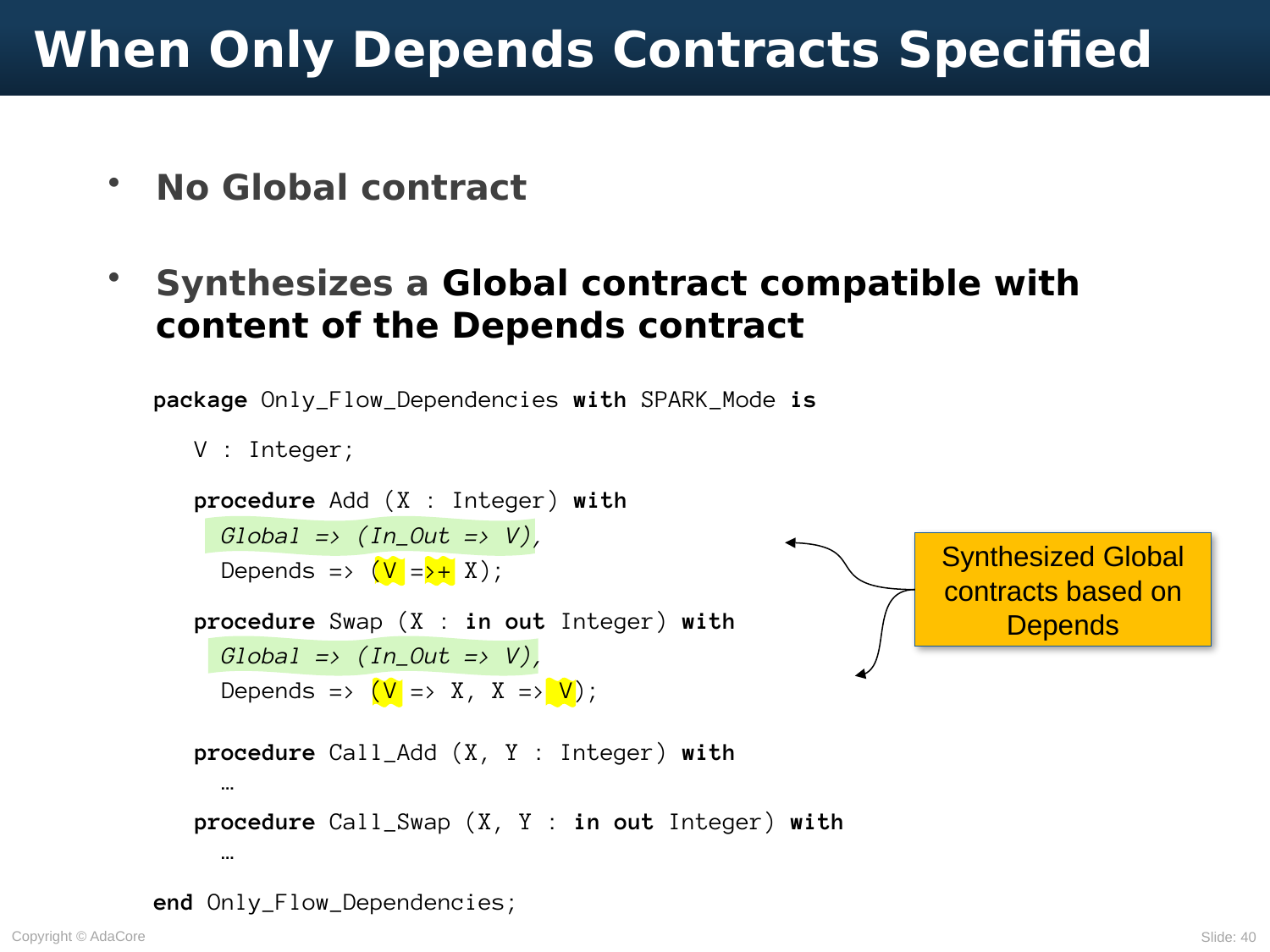

# When Only Depends Contracts Specified
No Global contract
Synthesizes a Global contract compatible with content of the Depends contract

package Only_Flow_Dependencies with SPARK_Mode is
   V : Integer;
   procedure Add (X : Integer) with
     Global => (In_Out => V),
     Depends => (V =>+ X);
   procedure Swap (X : in out Integer) with
     Global => (In_Out => V),
     Depends => (V => X, X => V);
   procedure Call_Add (X, Y : Integer) with
     …
   procedure Call_Swap (X, Y : in out Integer) with
     …
end Only_Flow_Dependencies;

Synthesized Global contracts based on Depends